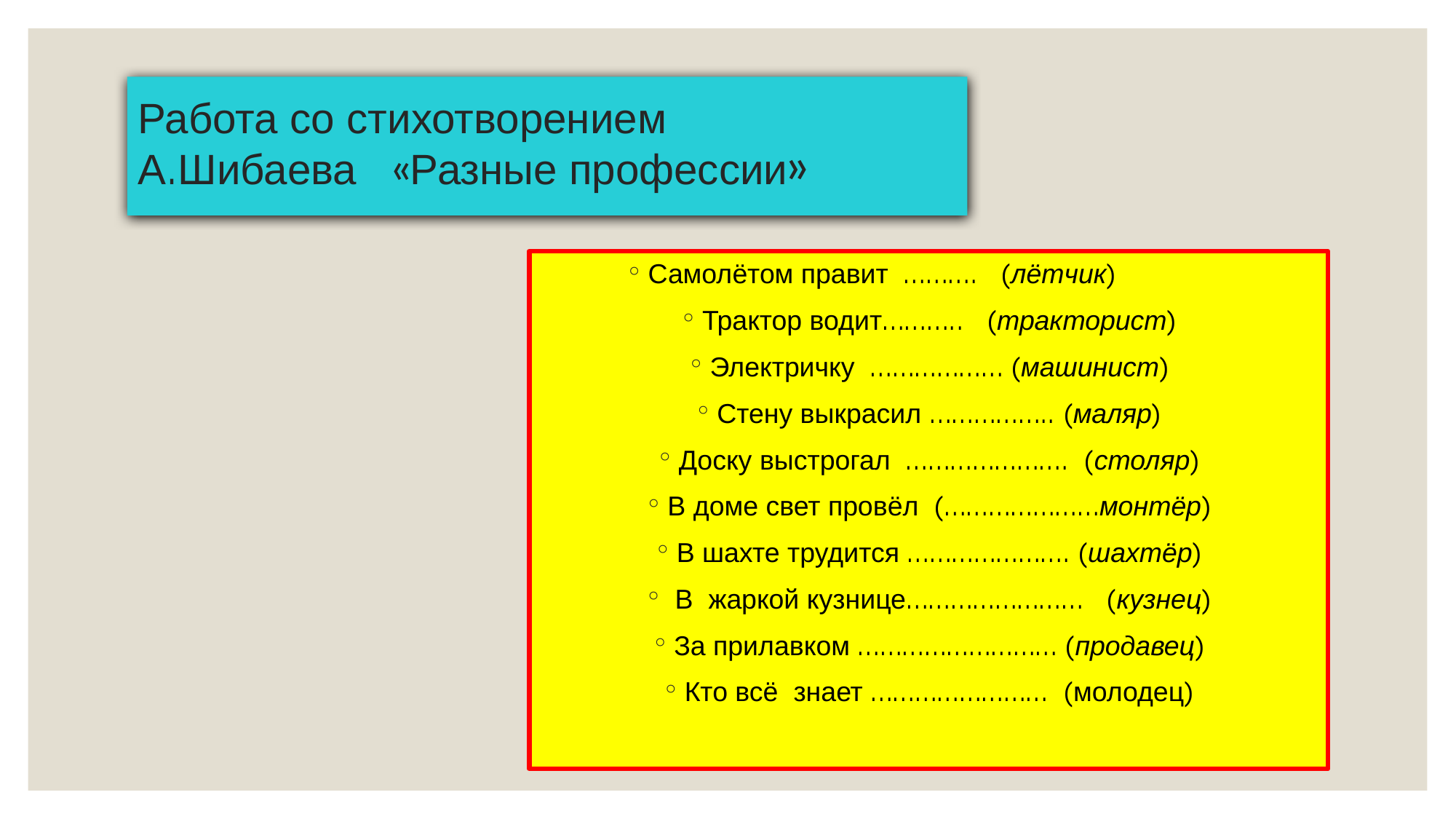

# Работа со стихотворением А.Шибаева   «Разные профессии»
Самолётом правит  ……….   (лётчик)
Трактор водит………..   (тракторист)
Электричку  ……………… (машинист)
Стену выкрасил …………….. (маляр)
Доску выстрогал  ………………….  (столяр)
В доме свет провёл  (…………………монтёр)
В шахте трудится …………………. (шахтёр)
 В  жаркой кузнице……………………   (кузнец)
За прилавком ……………………… (продавец)
Кто всё  знает ……………………  (молодец)